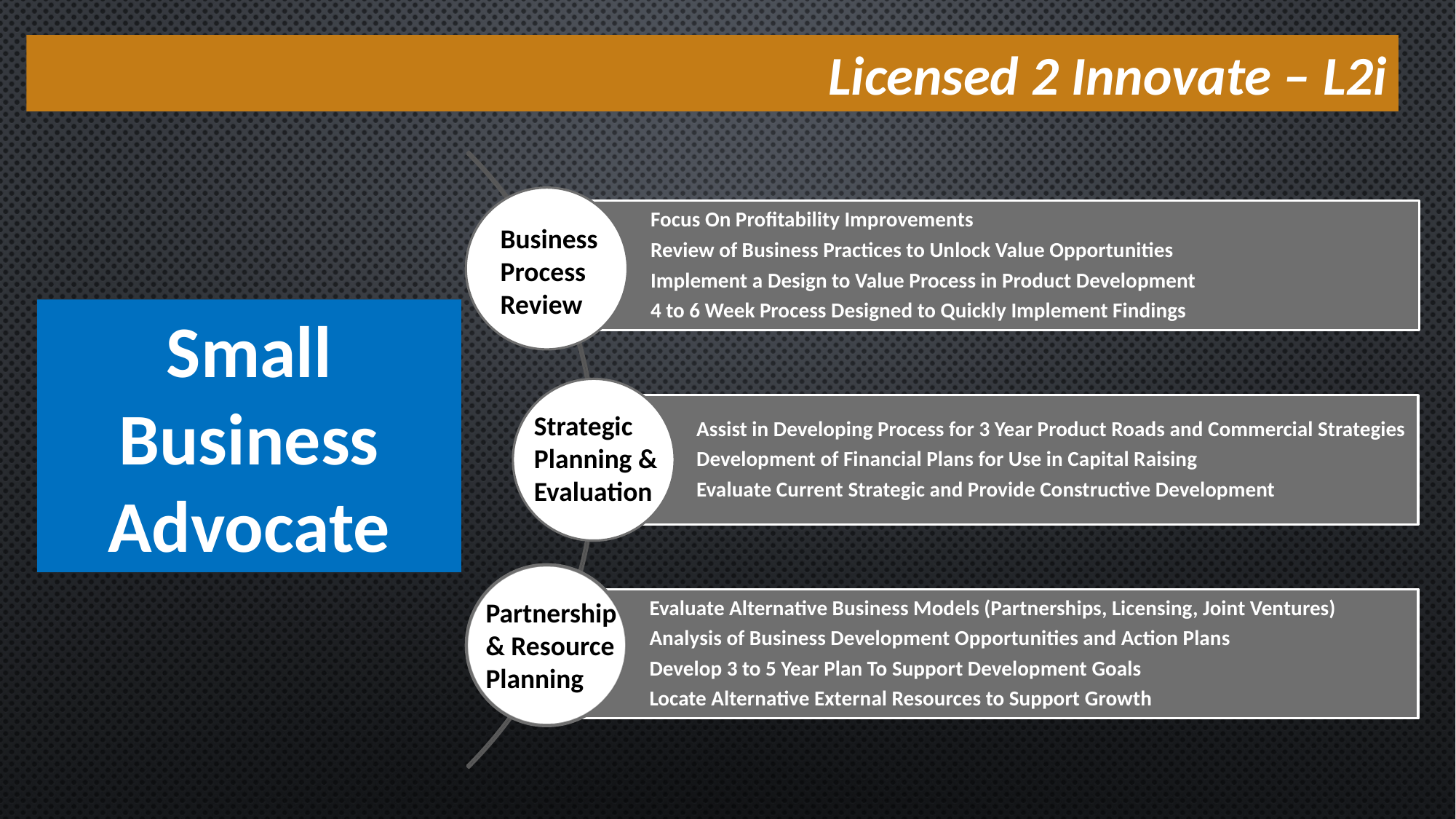

Licensed 2 Innovate – L2i
Focus On Profitability Improvements
Review of Business Practices to Unlock Value Opportunities
Implement a Design to Value Process in Product Development
4 to 6 Week Process Designed to Quickly Implement Findings
Assist in Developing Process for 3 Year Product Roads and Commercial Strategies
Development of Financial Plans for Use in Capital Raising
Evaluate Current Strategic and Provide Constructive Development
Evaluate Alternative Business Models (Partnerships, Licensing, Joint Ventures)
Analysis of Business Development Opportunities and Action Plans
Develop 3 to 5 Year Plan To Support Development Goals
Locate Alternative External Resources to Support Growth
Business Process Review
Small Business Advocate
Strategic
Planning & Evaluation
Partnership & Resource Planning